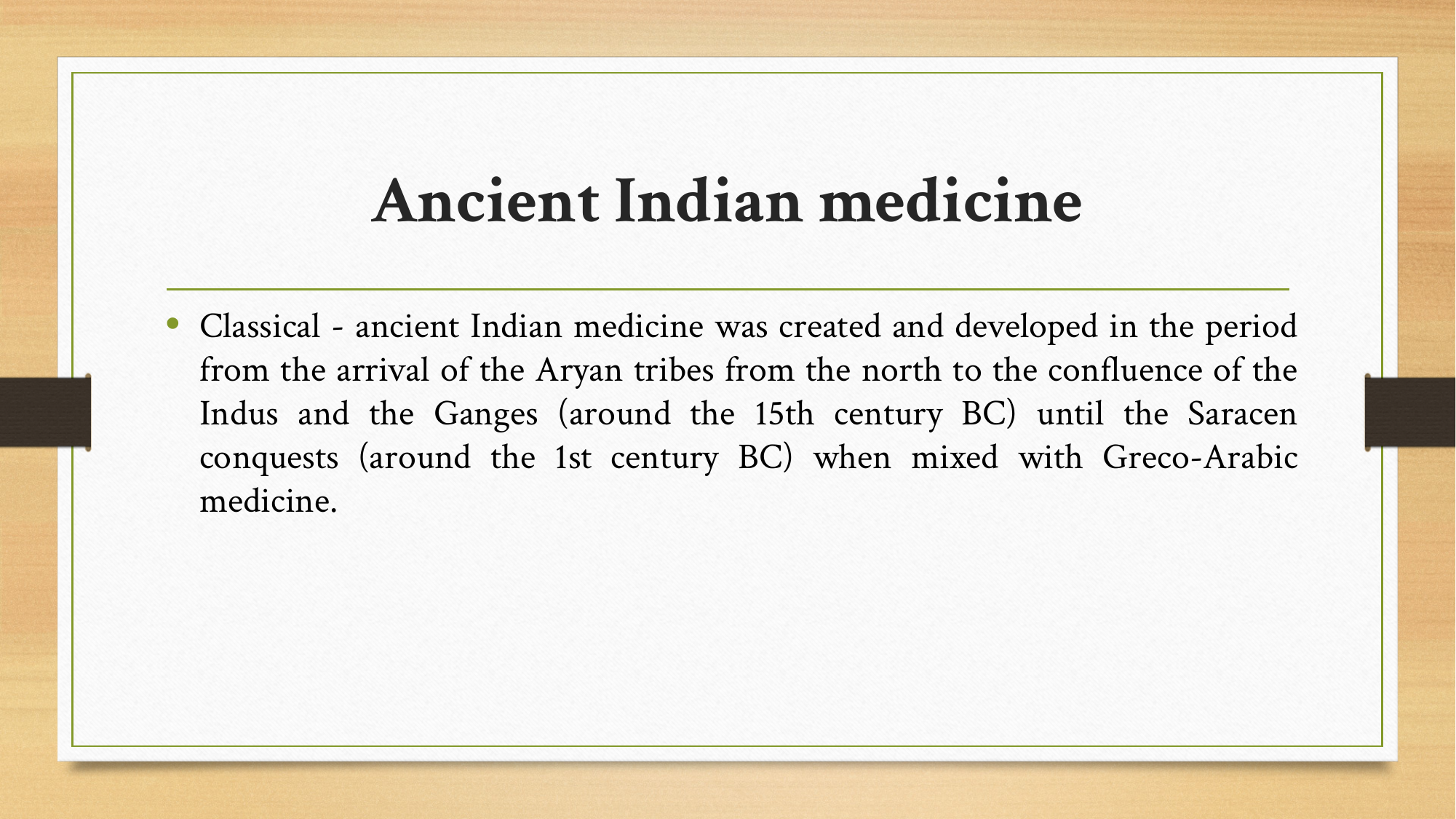

# Ancient Indian medicine
Classical - ancient Indian medicine was created and developed in the period from the arrival of the Aryan tribes from the north to the confluence of the Indus and the Ganges (around the 15th century BC) until the Saracen conquests (around the 1st century BC) when mixed with Greco-Arabic medicine.